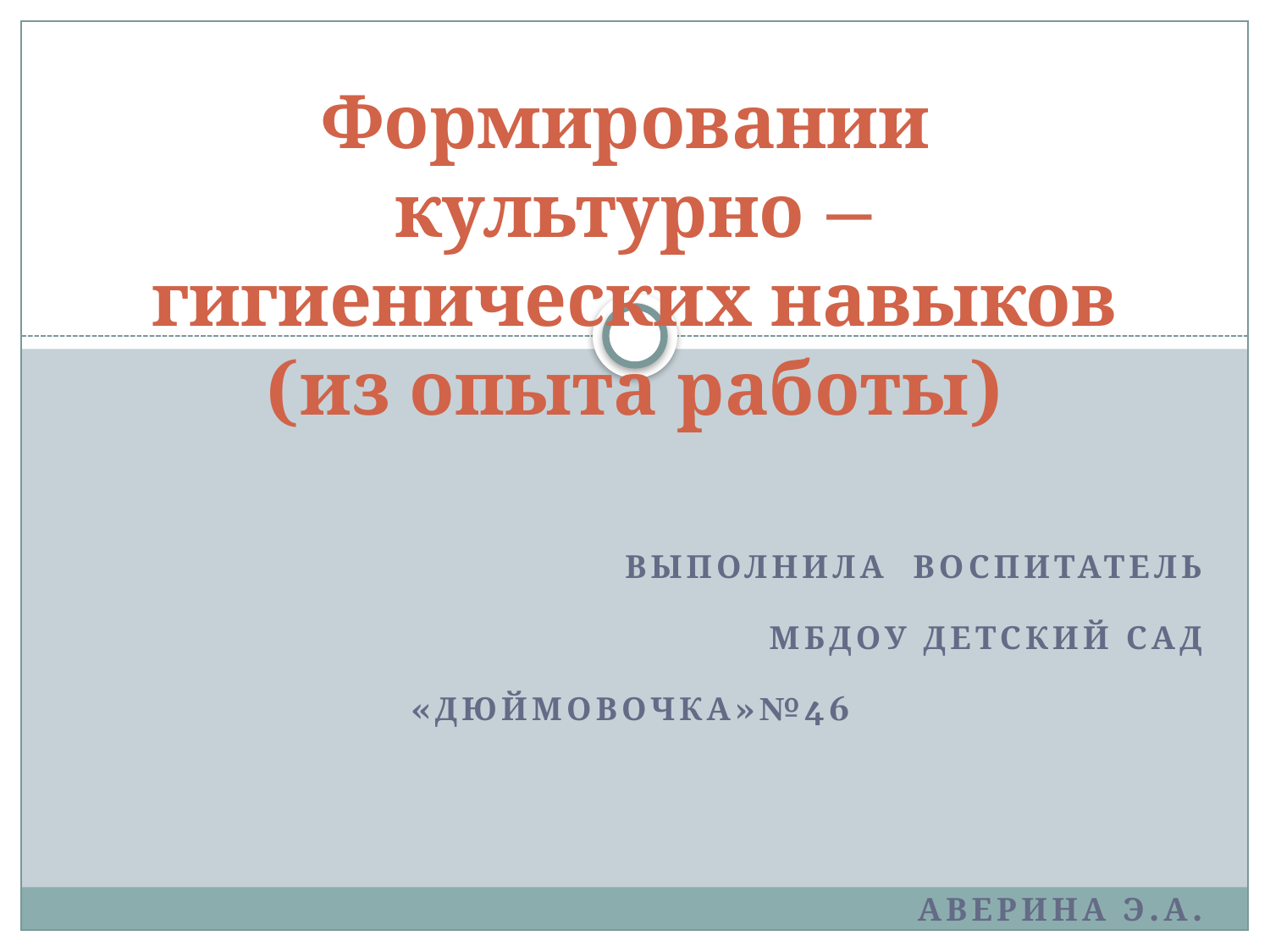

# Формировании  культурно – гигиенических навыков (из опыта работы)

Выполнила  воспитатель
                  МБДОУ детский сад
 «Дюймовочка»№46
               Аверина Э.А.